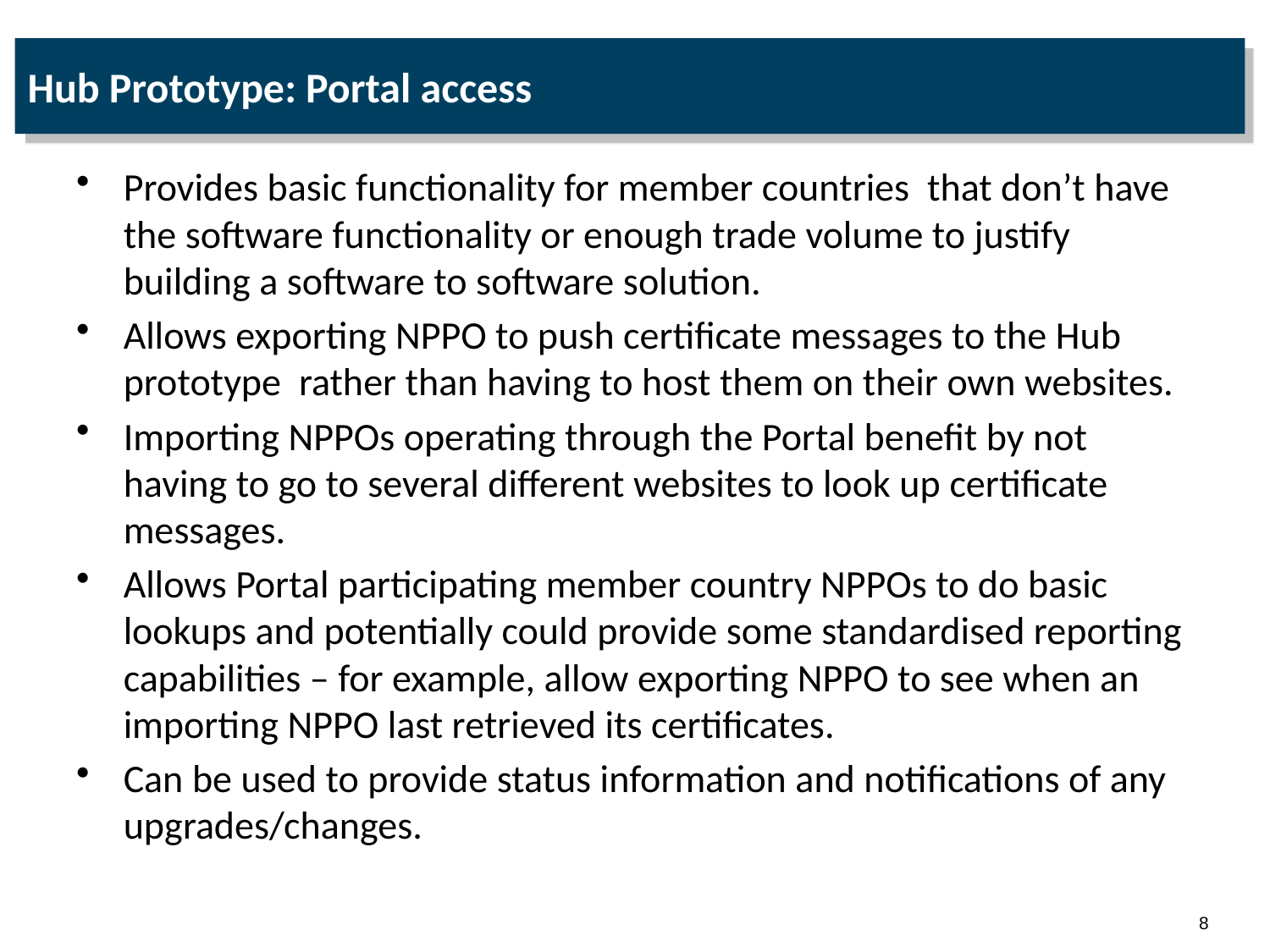

# Hub Prototype: Portal access
Provides basic functionality for member countries  that don’t have the software functionality or enough trade volume to justify building a software to software solution.
Allows exporting NPPO to push certificate messages to the Hub prototype  rather than having to host them on their own websites.
Importing NPPOs operating through the Portal benefit by not having to go to several different websites to look up certificate messages.
Allows Portal participating member country NPPOs to do basic lookups and potentially could provide some standardised reporting capabilities – for example, allow exporting NPPO to see when an importing NPPO last retrieved its certificates.
Can be used to provide status information and notifications of any upgrades/changes.